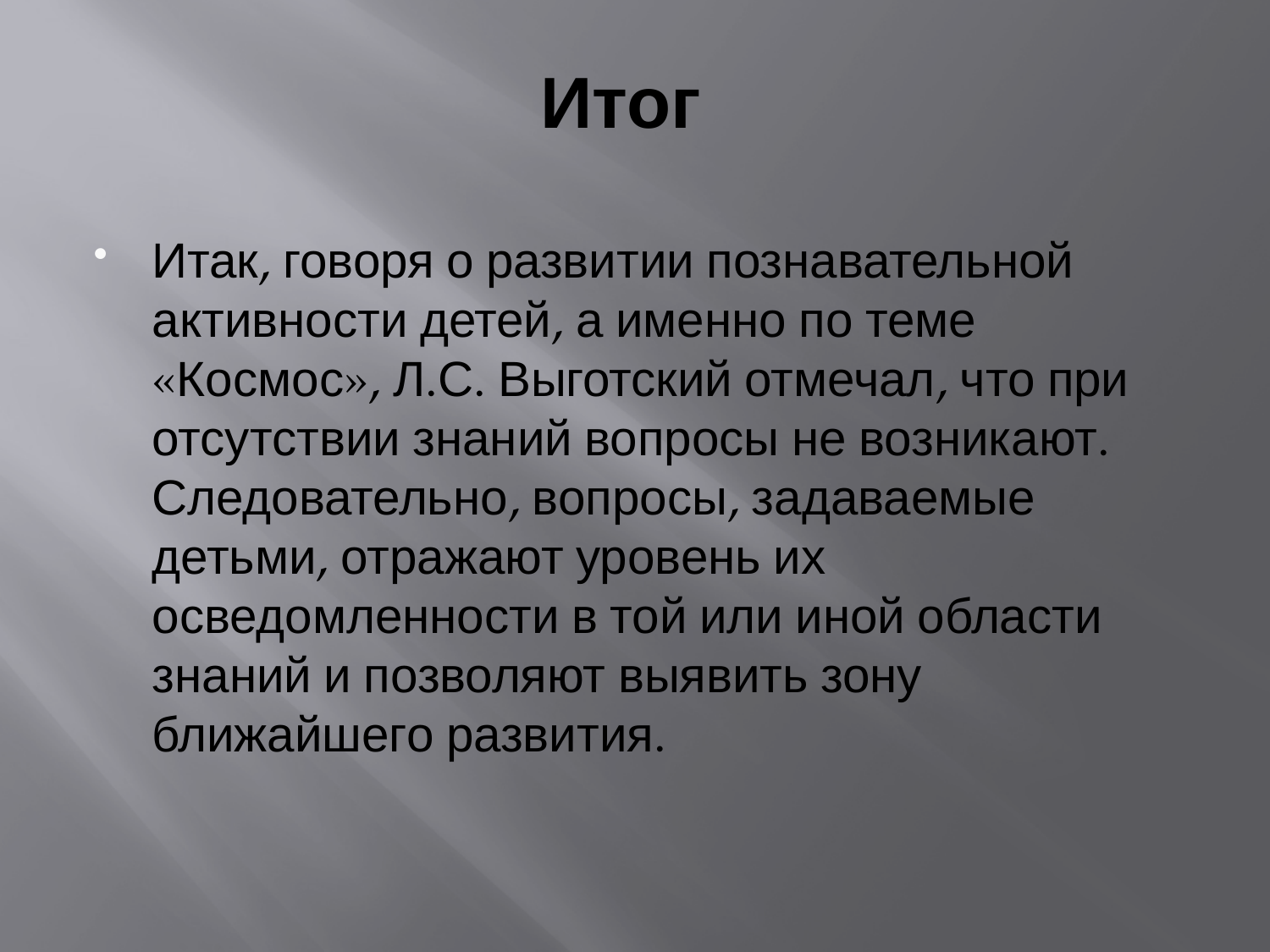

# Итог
Итак, говоря о развитии познавательной активности детей, а именно по теме «Космос», Л.С. Выготский отмечал, что при отсутствии знаний вопросы не возникают. Следовательно, вопросы, задаваемые детьми, отражают уровень их осведомленности в той или иной области знаний и позволяют выявить зону ближайшего развития.